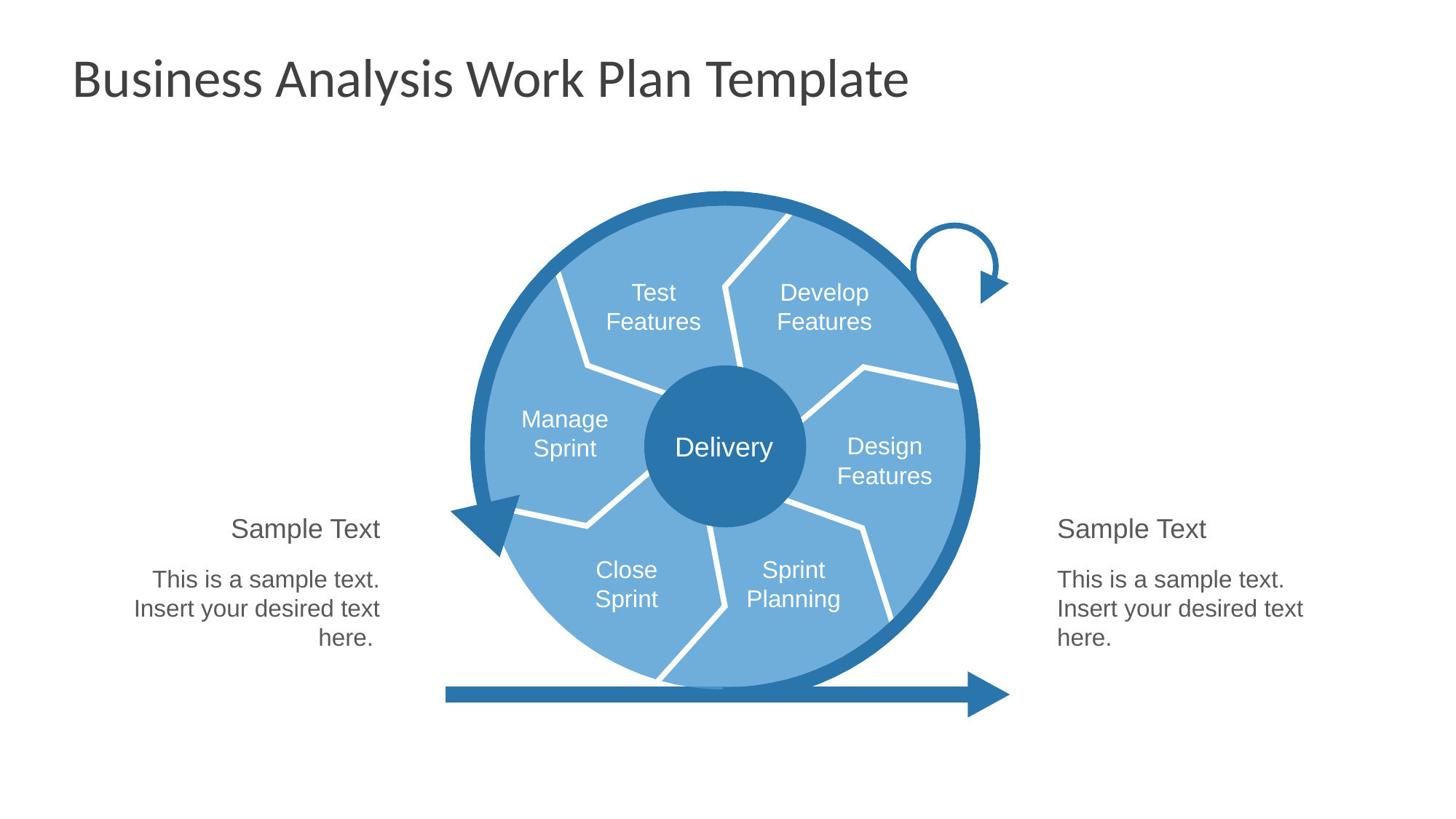

# Business Analysis Work Plan Template

Test
Features
Develop
Features

Manage
Sprint
Delivery
Design
Features

Sample Text
This is a sample text. Insert your desired text here.
Sample Text
This is a sample text. Insert your desired text here.
Close
Sprint
Sprint
Planning